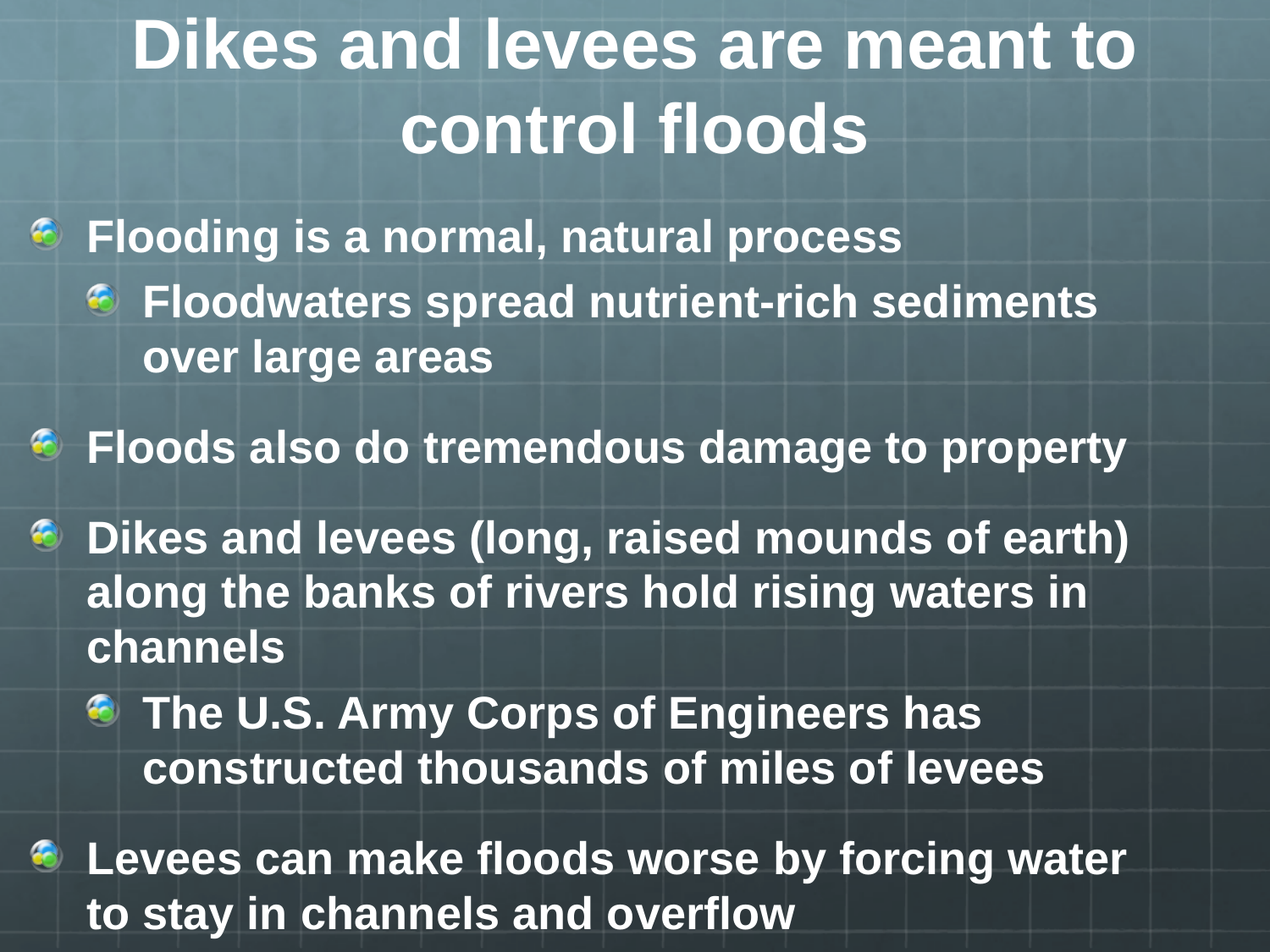

# Dikes and levees are meant to control floods
Flooding is a normal, natural process
Floodwaters spread nutrient-rich sediments over large areas
Floods also do tremendous damage to property
Dikes and levees (long, raised mounds of earth) along the banks of rivers hold rising waters in channels
The U.S. Army Corps of Engineers has constructed thousands of miles of levees
Levees can make floods worse by forcing water to stay in channels and overflow